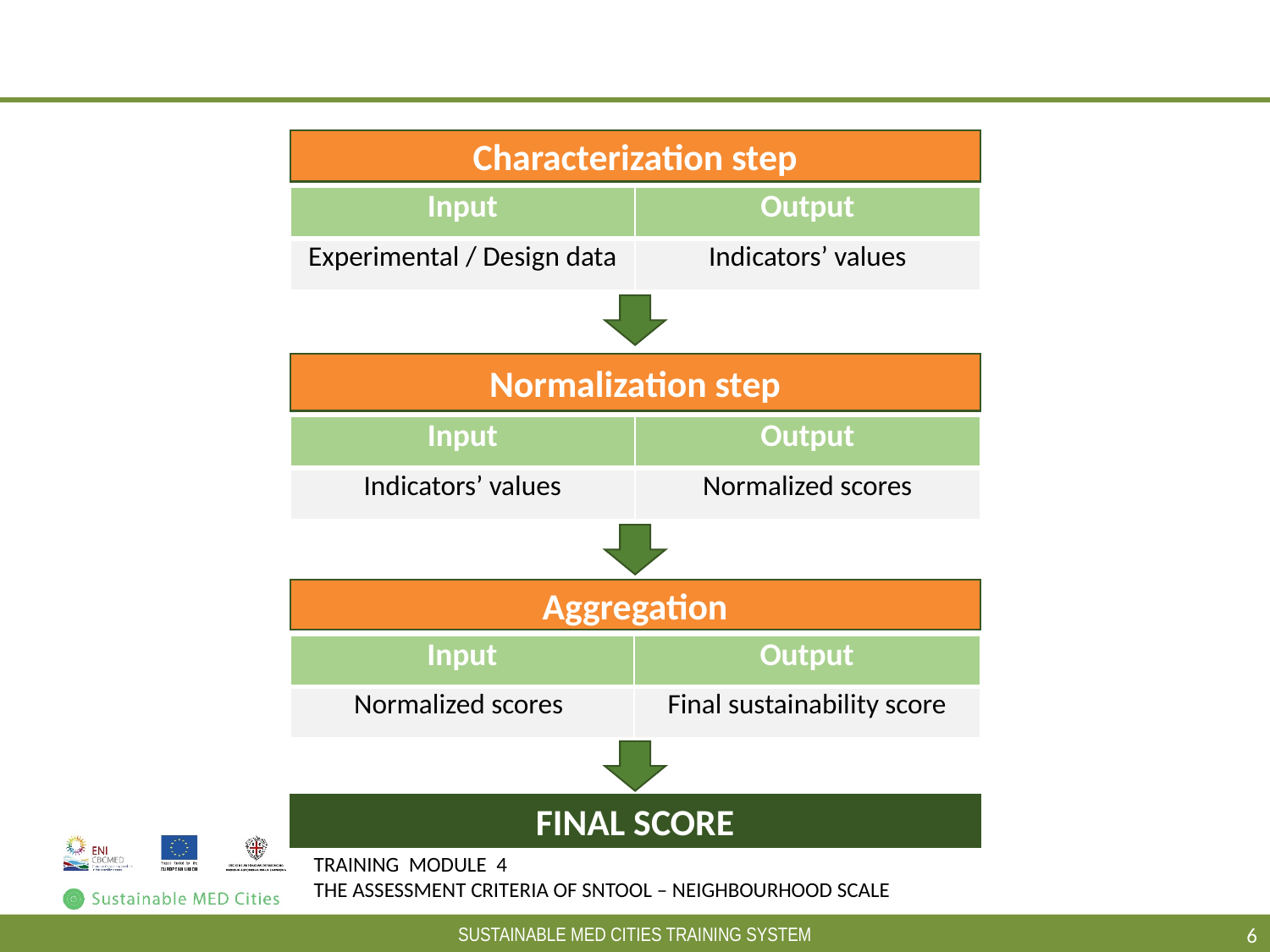

#
Characterization step
| Input | Output |
| --- | --- |
| Experimental / Design data | Indicators’ values |

Normalization step
| Input | Output |
| --- | --- |
| Indicators’ values | Normalized scores |

Aggregation
| Input | Output |
| --- | --- |
| Normalized scores | Final sustainability score |

FINAL SCORE
6